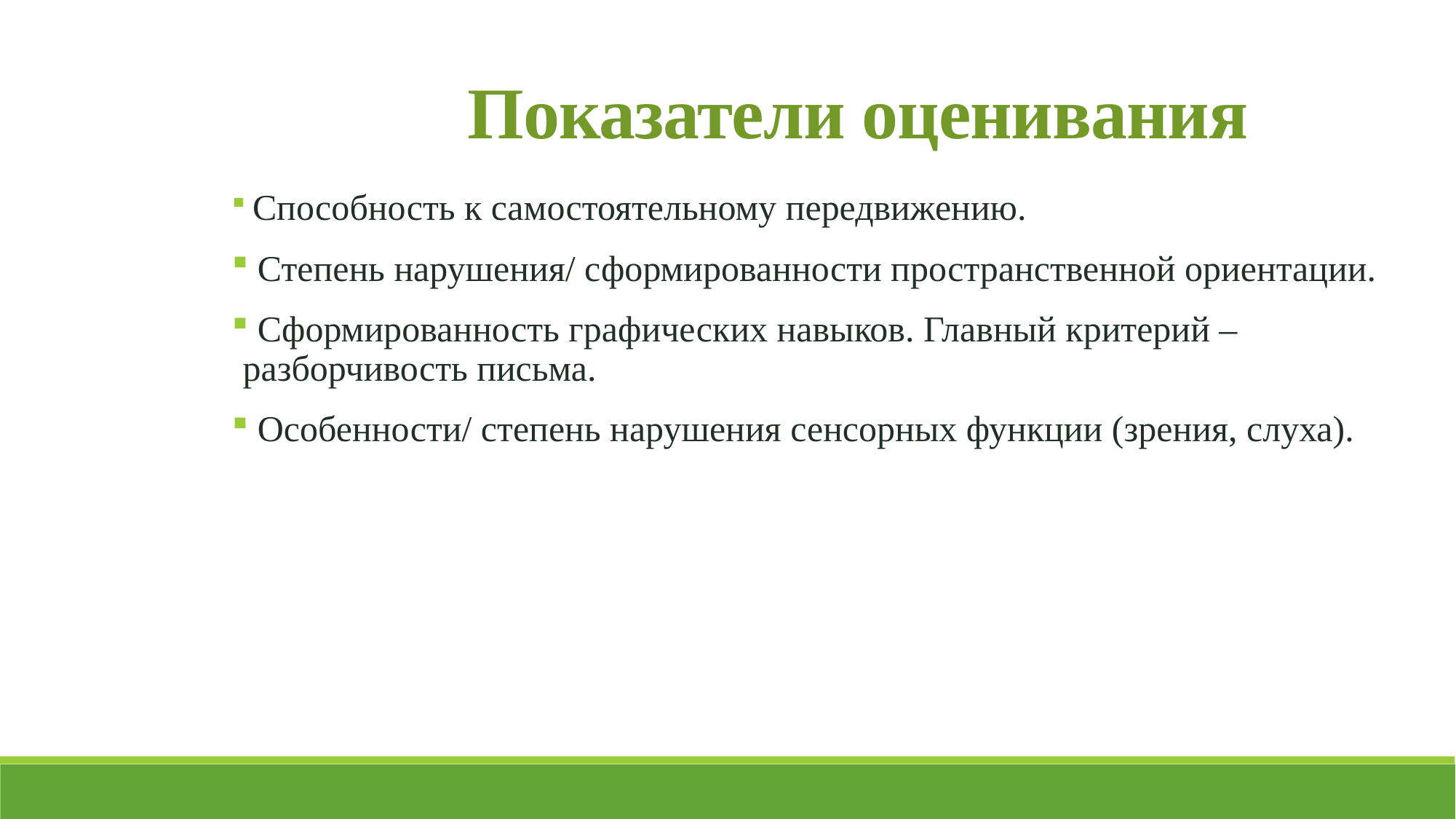

Показатели оценивания
 Способность к самостоятельному передвижению.
 Степень нарушения/ сформированности пространственной ориентации.
 Сформированность графических навыков. Главный критерий –       разборчивость письма.
 Особенности/ степень нарушения сенсорных функции (зрения, слуха).